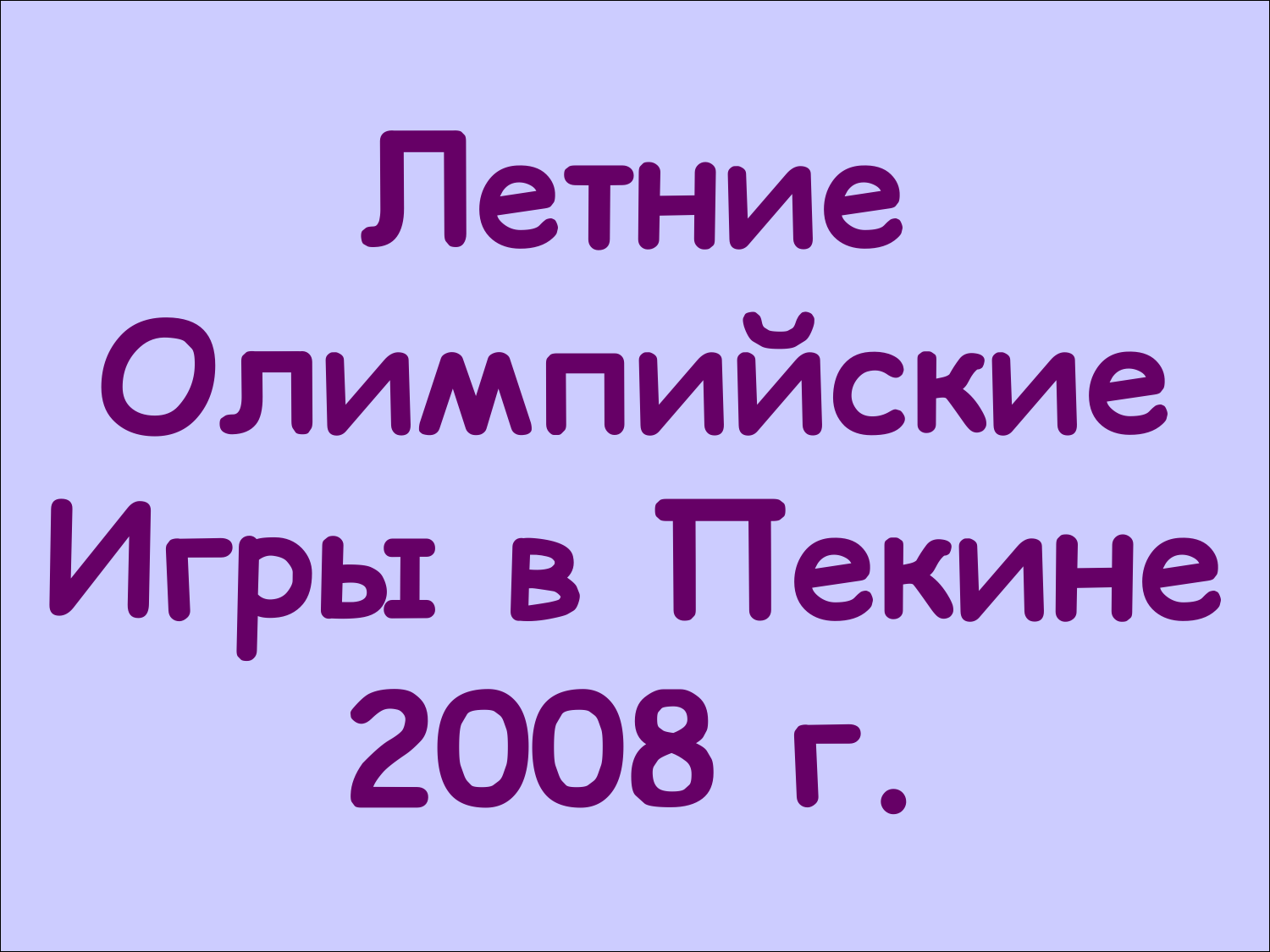

Летние
Олимпийские
Игры в Пекине
2008 г.